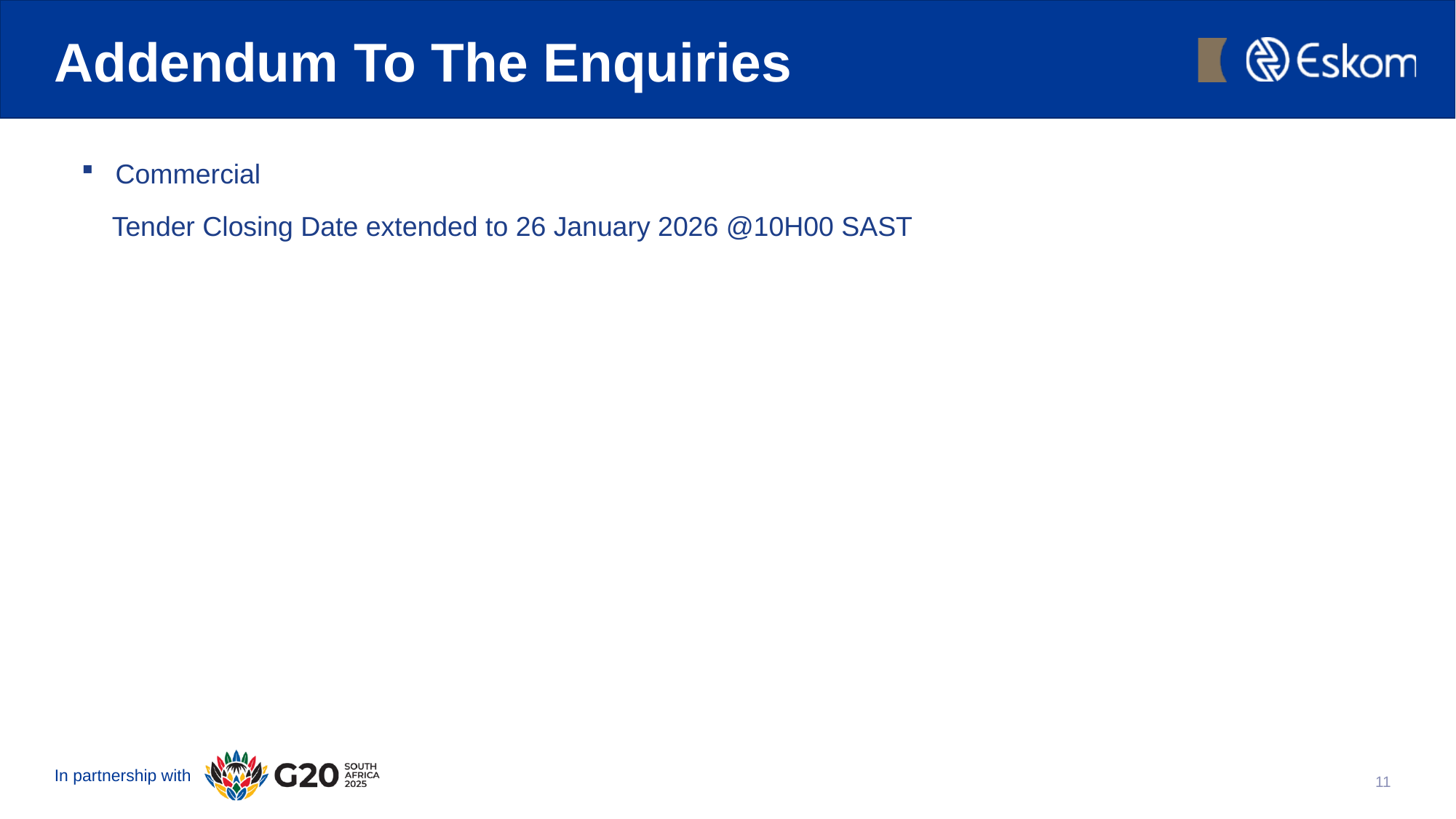

# Addendum To The Enquiries
Commercial
    Tender Closing Date extended to 26 January 2026 @10H00 SAST
11